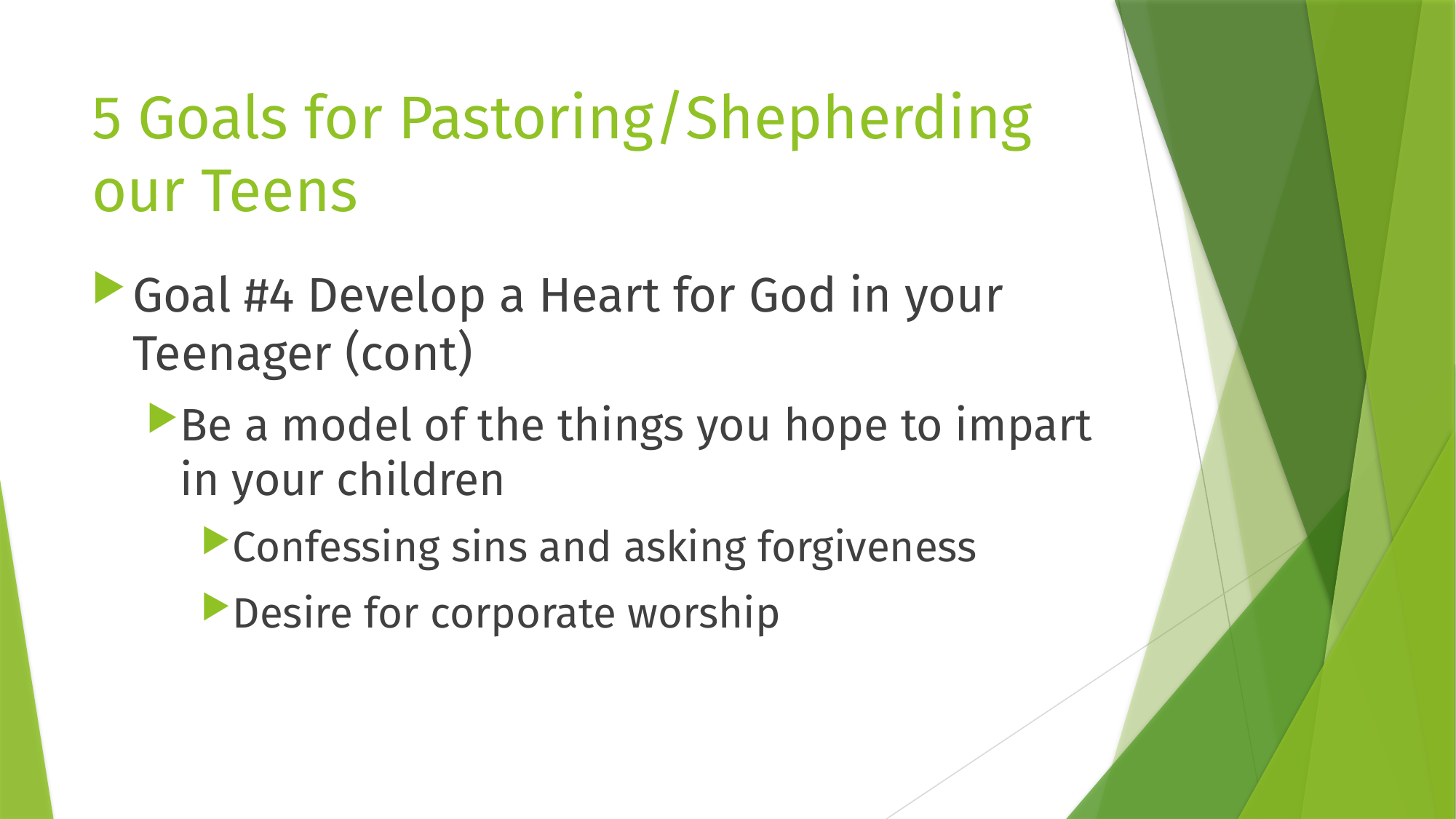

# 5 Goals for Pastoring/Shepherding our Teens
Goal #4 Develop a Heart for God in your Teenager (cont)
Be a model of the things you hope to impart in your children
Confessing sins and asking forgiveness
Desire for corporate worship